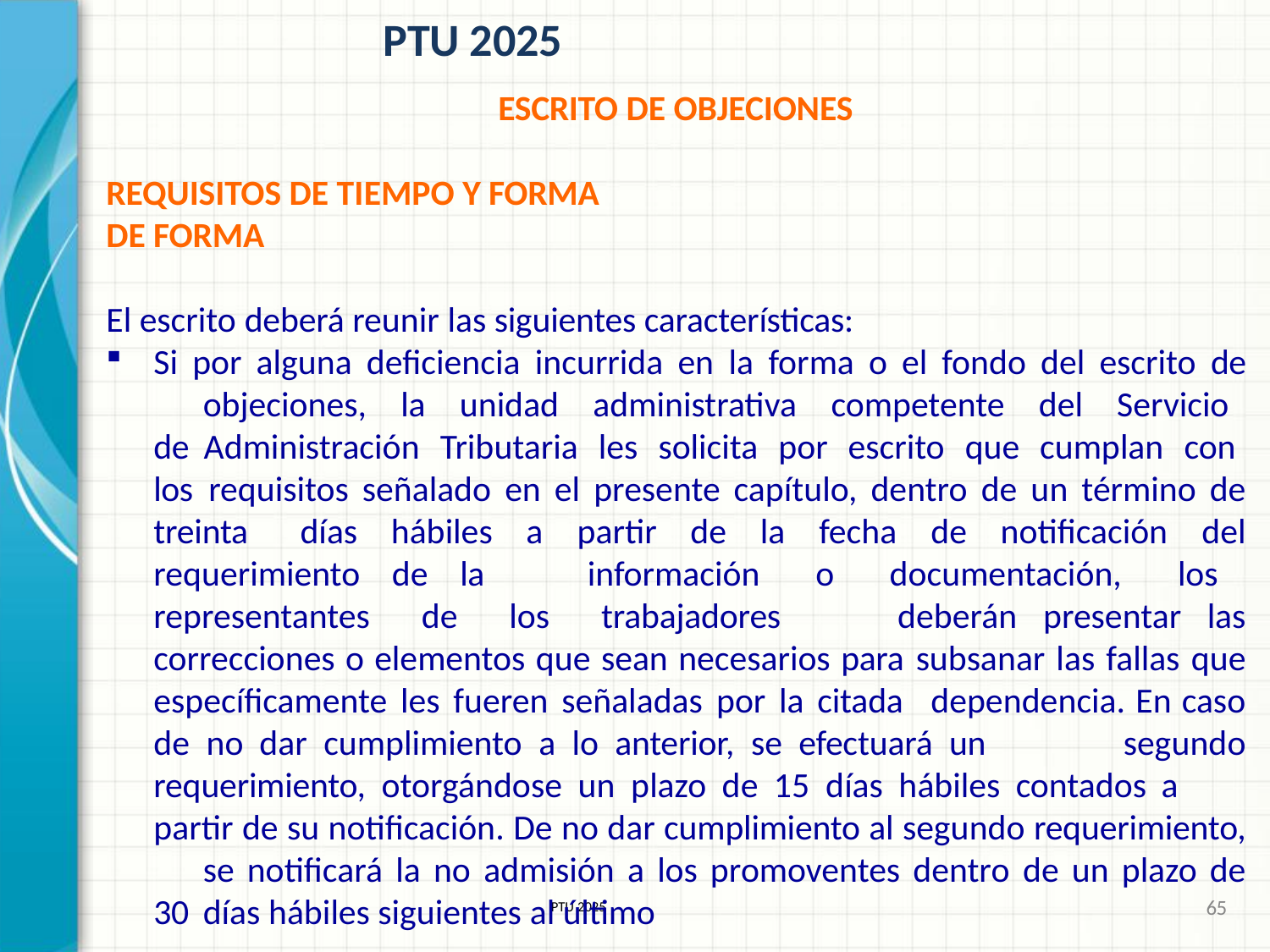

# PTU 2025
ESCRITO DE OBJECIONES
REQUISITOS DE TIEMPO Y FORMA
DE FORMA
El escrito deberá reunir las siguientes características:
Si por alguna deficiencia incurrida en la forma o el fondo del escrito de 	objeciones,  la  unidad  administrativa  competente  del  Servicio  de 	Administración  Tributaria  les  solicita  por  escrito  que  cumplan  con  los 	requisitos señalado en el presente capítulo, dentro de un término de treinta 	días hábiles a partir de la fecha de notificación del requerimiento de la 	información  o  documentación,  los  representantes  de  los  trabajadores 	deberán presentar las correcciones o elementos que sean necesarios para 	subsanar las fallas que específicamente les fueren señaladas por la citada 	dependencia. En caso de no dar cumplimiento a lo anterior, se efectuará un 	segundo requerimiento, otorgándose un plazo de 15 días hábiles contados a 	partir de su notificación. De no dar cumplimiento al segundo requerimiento, 	se notificará la no admisión a los promoventes dentro de un plazo de 30 	días hábiles siguientes al último
65
PTU 2025